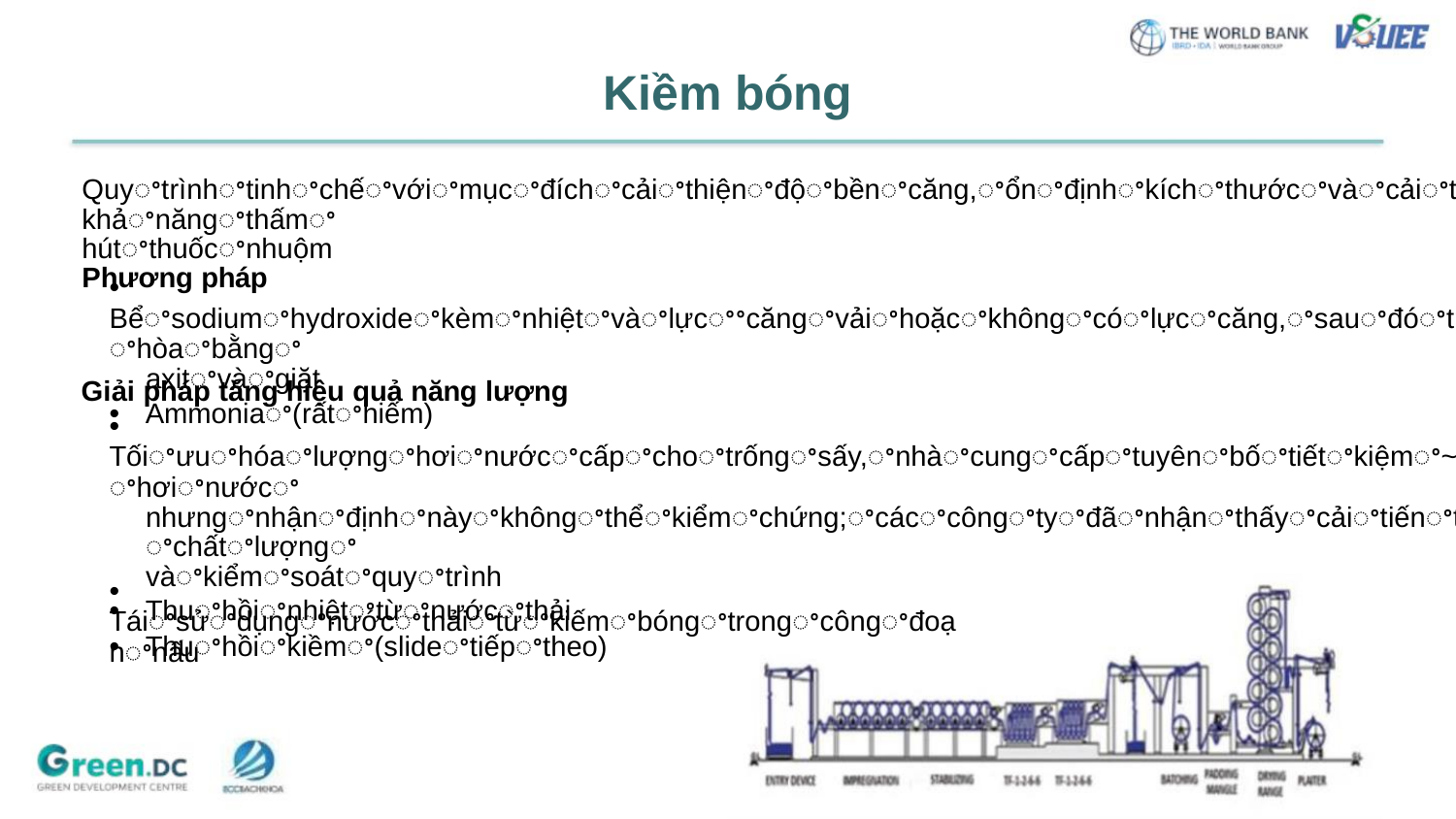

Kiềm bóng
Quyꢀtrìnhꢀtinhꢀchếꢀvớiꢀmụcꢀđíchꢀcảiꢀthiệnꢀđộꢀbềnꢀcăng,ꢀổnꢀđịnhꢀkíchꢀthướcꢀvàꢀcảiꢀthiệnꢀkhảꢀnăngꢀthấmꢀ
hútꢀthuốcꢀnhuộm
Phương pháp
• Bểꢀsodiumꢀhydroxideꢀkèmꢀnhiệtꢀvàꢀlựcꢀꢀcăngꢀvảiꢀhoặcꢀkhôngꢀcóꢀlựcꢀcăng,ꢀsauꢀđóꢀtrungꢀhòaꢀbằngꢀ
axitꢀvàꢀgiặt
• Ammoniaꢀ(rấtꢀhiếm)
Giải pháp tăng hiệu quả năng lượng
• Tốiꢀưuꢀhóaꢀlượngꢀhơiꢀnướcꢀcấpꢀchoꢀtrốngꢀsấy,ꢀnhàꢀcungꢀcấpꢀtuyênꢀbốꢀtiếtꢀkiệmꢀ~14%ꢀhơiꢀnướcꢀ
nhưngꢀnhậnꢀđịnhꢀnàyꢀkhôngꢀthểꢀkiểmꢀchứng;ꢀcácꢀcôngꢀtyꢀđãꢀnhậnꢀthấyꢀcảiꢀtiếnꢀtrongꢀchấtꢀlượngꢀ
vàꢀkiểmꢀsoátꢀquyꢀtrình
• Thuꢀhồiꢀnhiệtꢀtừꢀnướcꢀthải
• Thuꢀhồiꢀkiềmꢀ(slideꢀtiếpꢀtheo)
• Táiꢀsửꢀdụngꢀnướcꢀthảiꢀtừꢀkiếmꢀbóngꢀtrongꢀcôngꢀđoạnꢀnấu